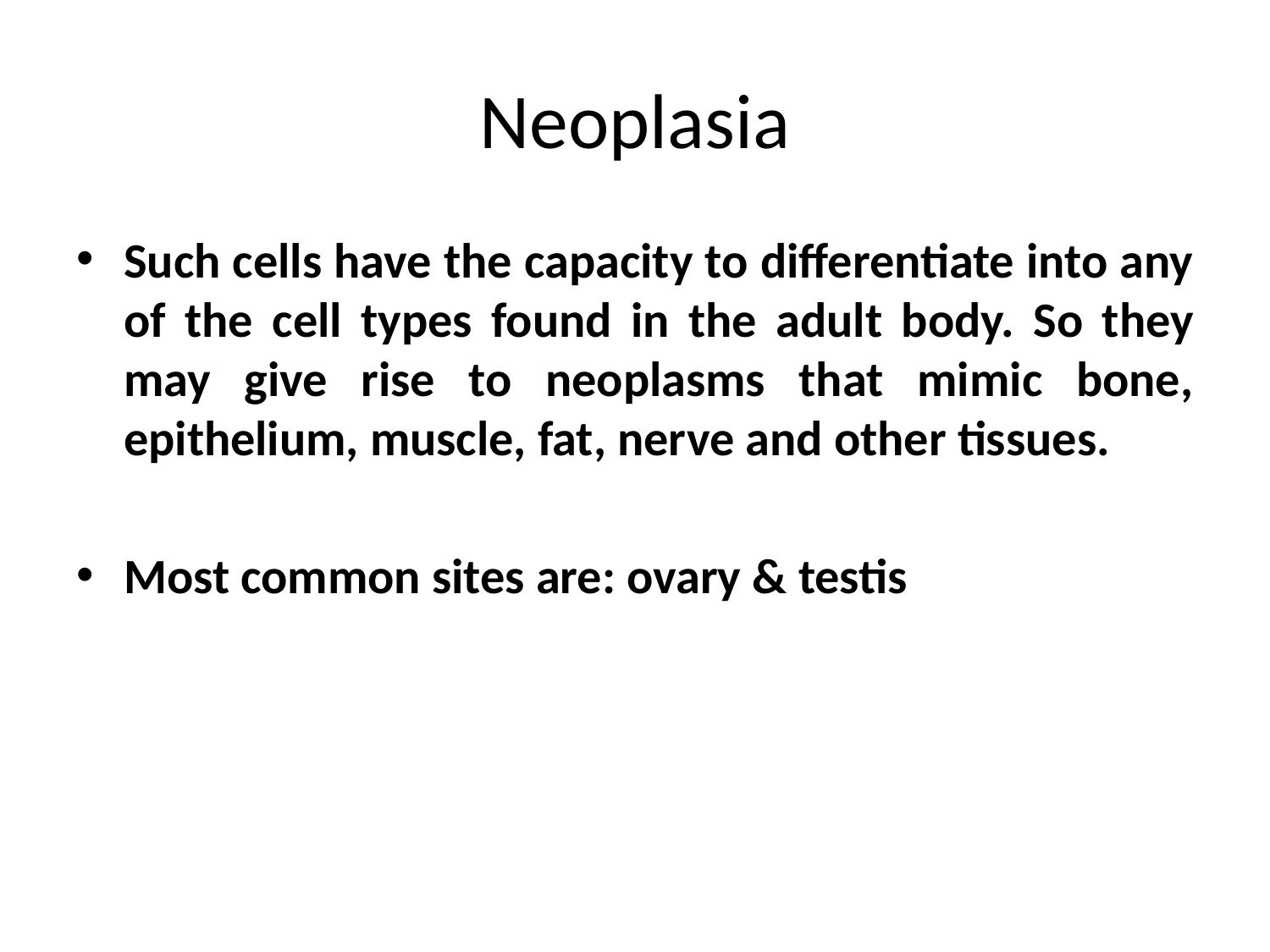

# Neoplasia
Such cells have the capacity to differentiate into any of the cell types found in the adult body. So they may give rise to neoplasms that mimic bone, epithelium, muscle, fat, nerve and other tissues.

Most common sites are: ovary & testis